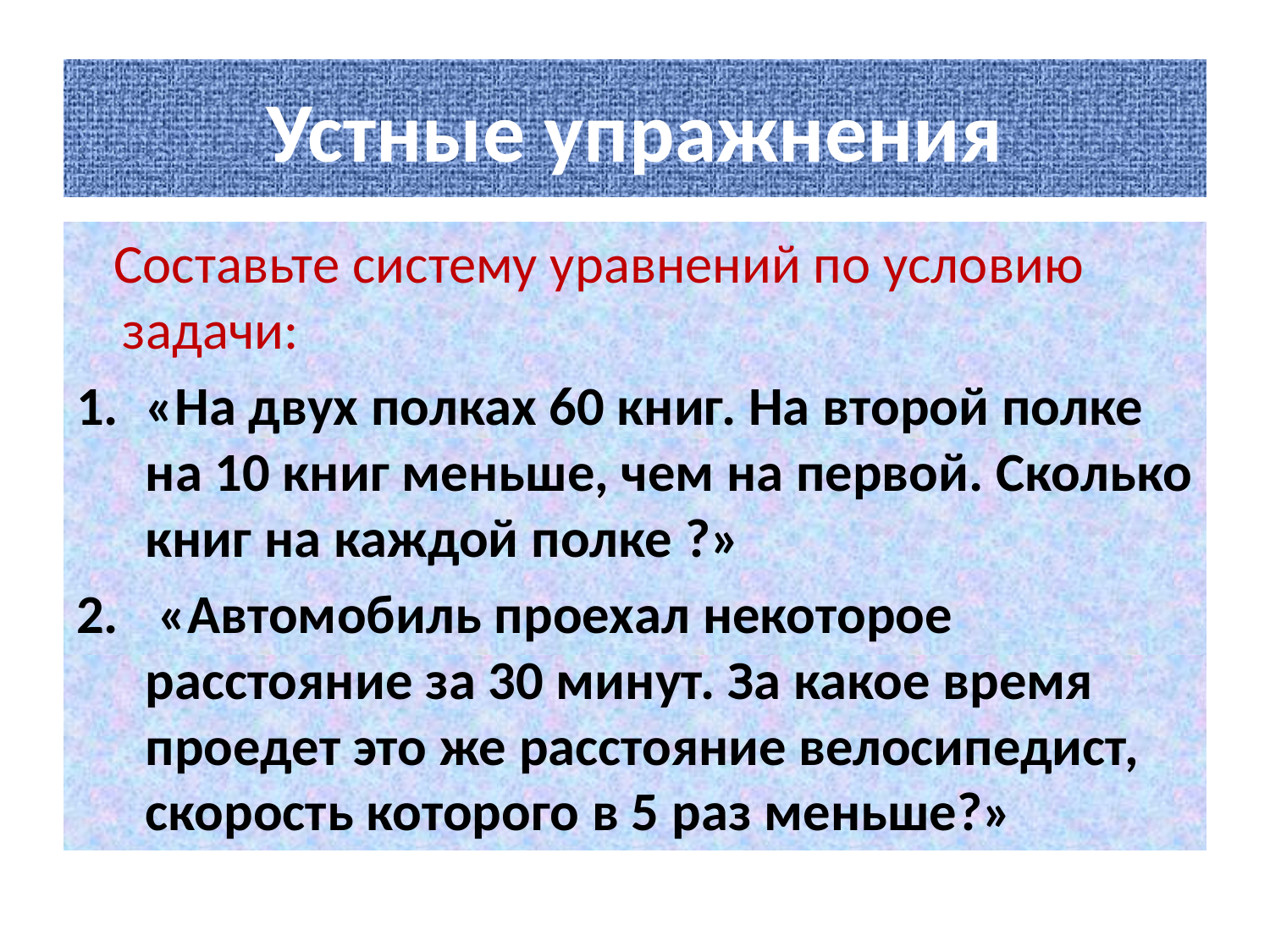

# Устные упражнения
   Составьте систему уравнений по условию задачи:
«На двух полках 60 книг. На второй полке на 10 книг меньше, чем на первой. Сколько книг на каждой полке ?»
 «Автомобиль проехал некоторое расстояние за 30 минут. За какое время проедет это же расстояние велосипедист, скорость которого в 5 раз меньше?»